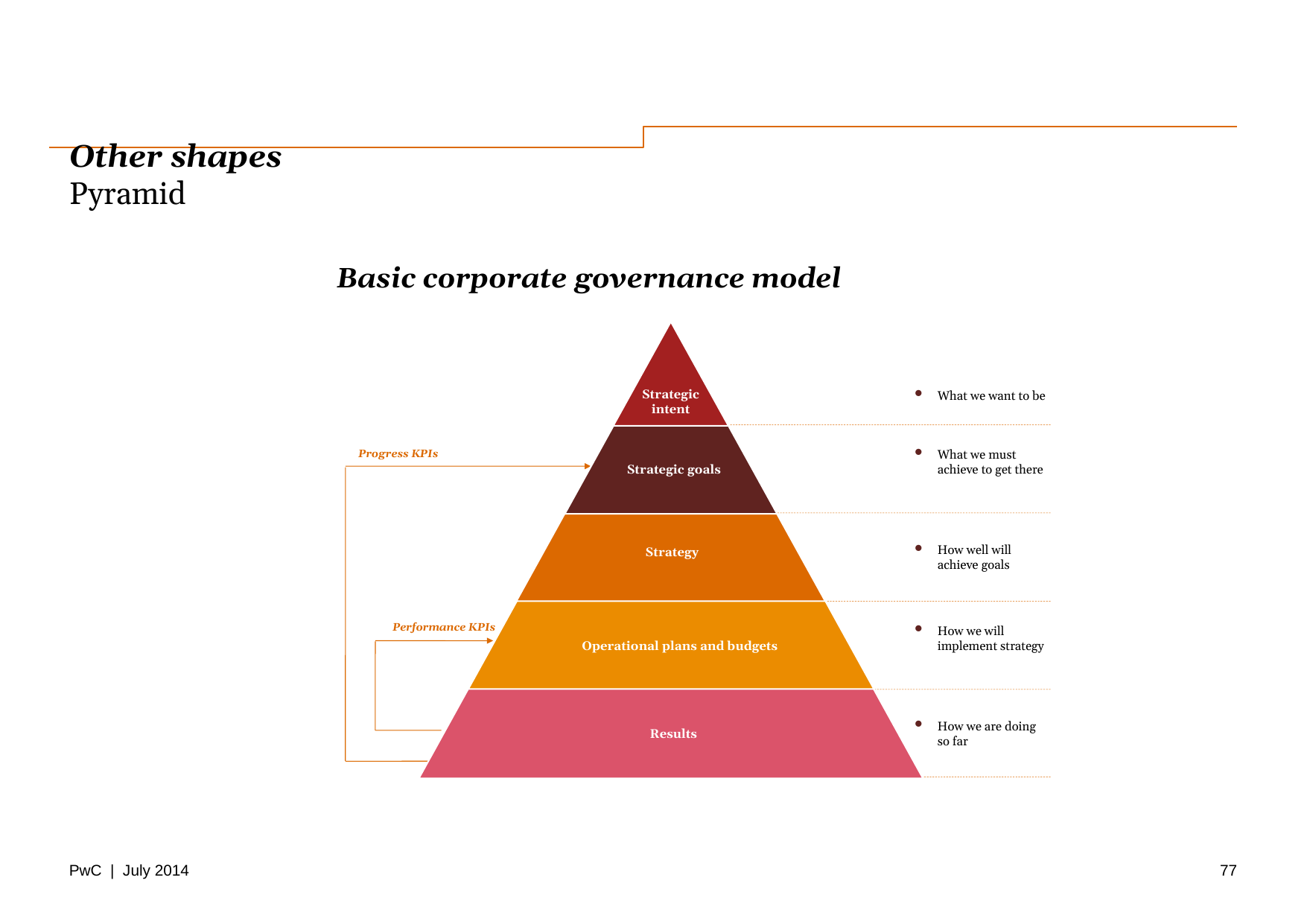

# Other shapes Pyramid
Basic corporate governance model

Strategic
intent
What we want to be

What we must achieve to get there
Progress KPIs
Strategic goals

How well will achieve goals
Strategy

Performance KPIs
How we will implement strategy
Operational plans and budgets

How we are doing so far
Results

77